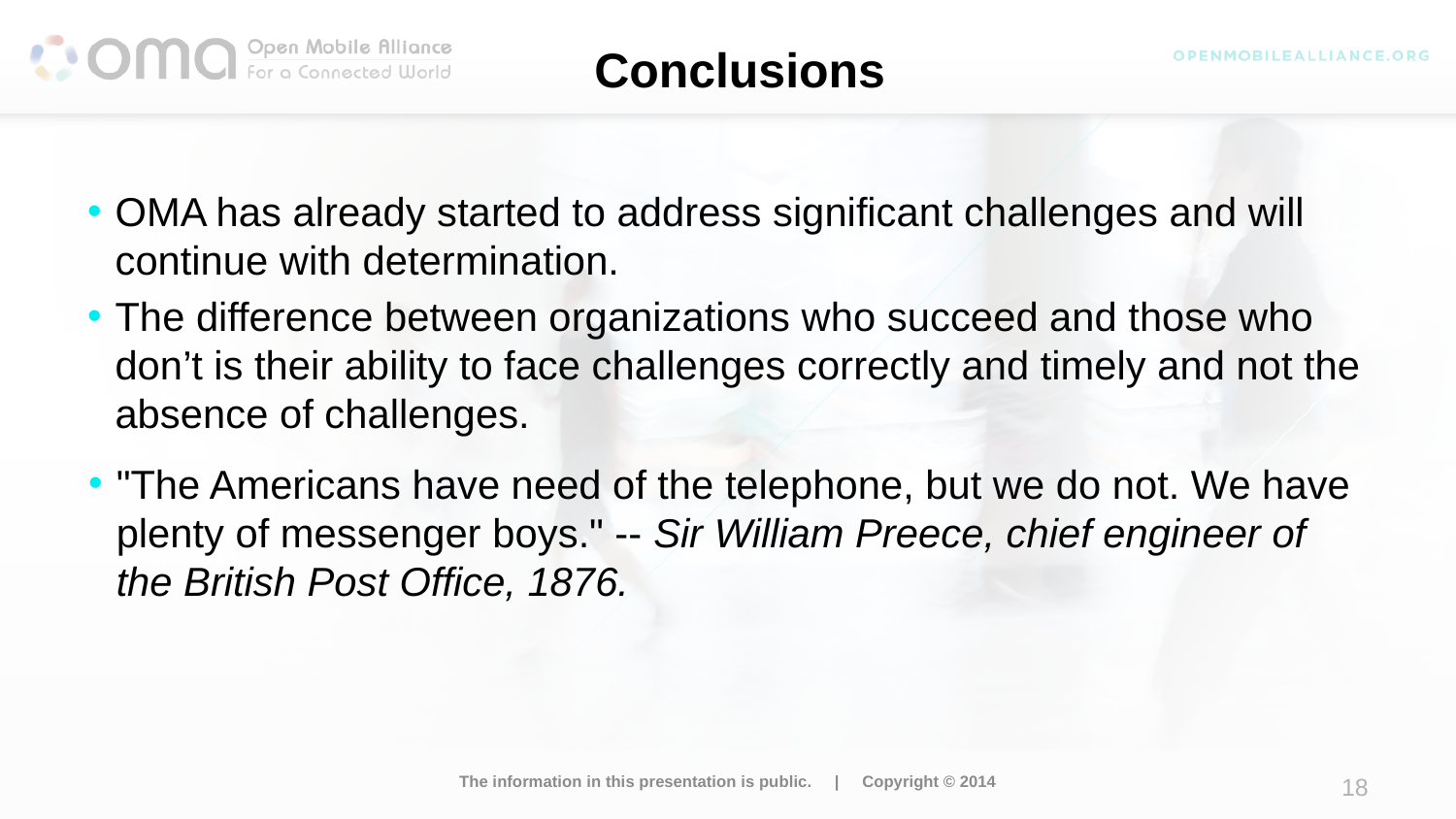

# Conclusions
OMA has already started to address significant challenges and will continue with determination.
The difference between organizations who succeed and those who don’t is their ability to face challenges correctly and timely and not the absence of challenges.
"The Americans have need of the telephone, but we do not. We have plenty of messenger boys." -- Sir William Preece, chief engineer of the British Post Office, 1876.
The information in this presentation is public.     |     Copyright © 2014
18